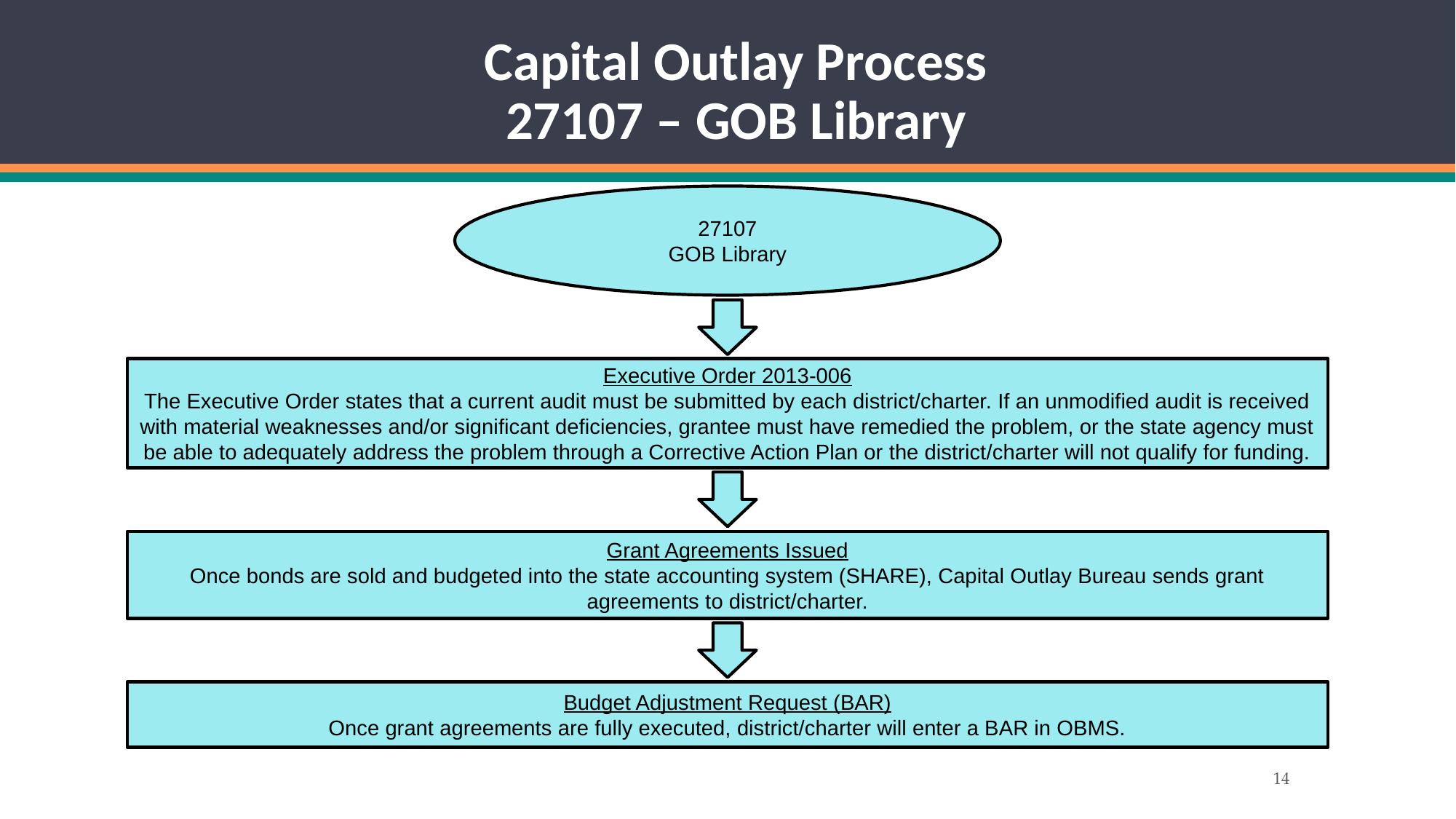

# Capital Outlay Process 27107 – GOB Library
27107
GOB Library

Executive Order 2013-006
The Executive Order states that a current audit must be submitted by each district/charter. If an unmodified audit is received with material weaknesses and/or significant deficiencies, grantee must have remedied the problem, or the state agency must be able to adequately address the problem through a Corrective Action Plan or the district/charter will not qualify for funding.

Grant Agreements Issued
Once bonds are sold and budgeted into the state accounting system (SHARE), Capital Outlay Bureau sends grant agreements to district/charter.

Budget Adjustment Request (BAR)
Once grant agreements are fully executed, district/charter will enter a BAR in OBMS.
14